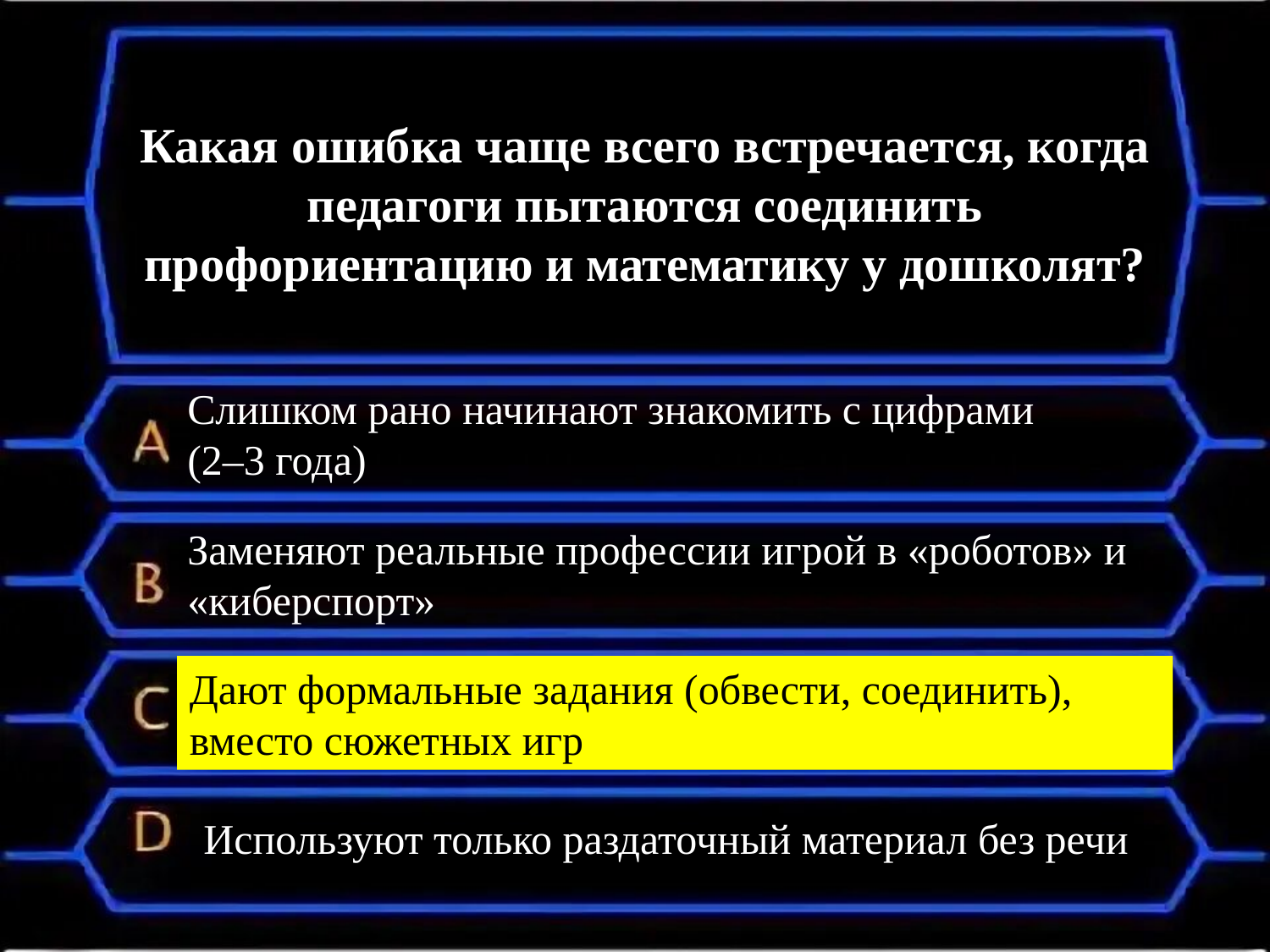

Какая ошибка чаще всего встречается, когда педагоги пытаются соединить профориентацию и математику у дошколят?

Слишком рано начинают знакомить с цифрами
(2–3 года)
Заменяют реальные профессии игрой в «роботов» и «киберспорт»
Дают формальные задания (обвести, соединить), вместо сюжетных игр
Используют только раздаточный материал без речи